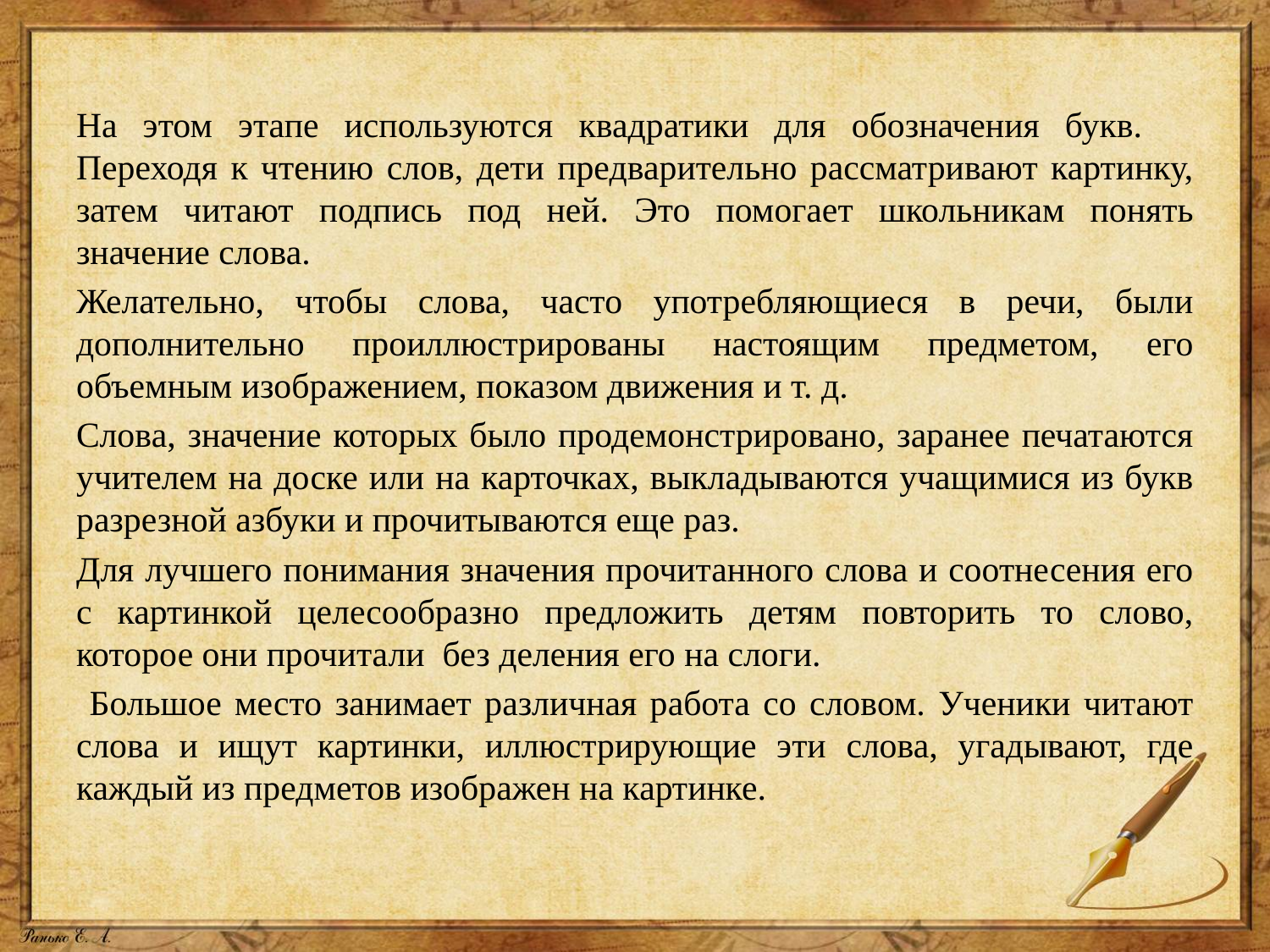

На этом этапе используются квадратики для обозначения букв.   Переходя к чтению слов, дети предварительно рассматривают картинку, затем читают подпись под ней. Это помогает школьникам понять значение слова.
Желательно, чтобы слова, часто употребляющиеся в речи, были дополнительно проиллюстрированы настоящим предметом, его объемным изображением, показом движения и т. д.
Слова, значение которых было продемонстрировано, заранее печатаются учителем на доске или на карточках, выкладываются учащимися из букв разрезной азбуки и прочитываются еще раз.
Для лучшего понимания значения прочитанного слова и соотнесения его с картинкой целесообразно предложить детям повторить то слово, которое они прочитали  без деления его на слоги.
 Большое место занимает различная работа со словом. Ученики читают слова и ищут картинки, иллюстрирующие эти слова, угадывают, где каждый из предметов изображен на картинке.